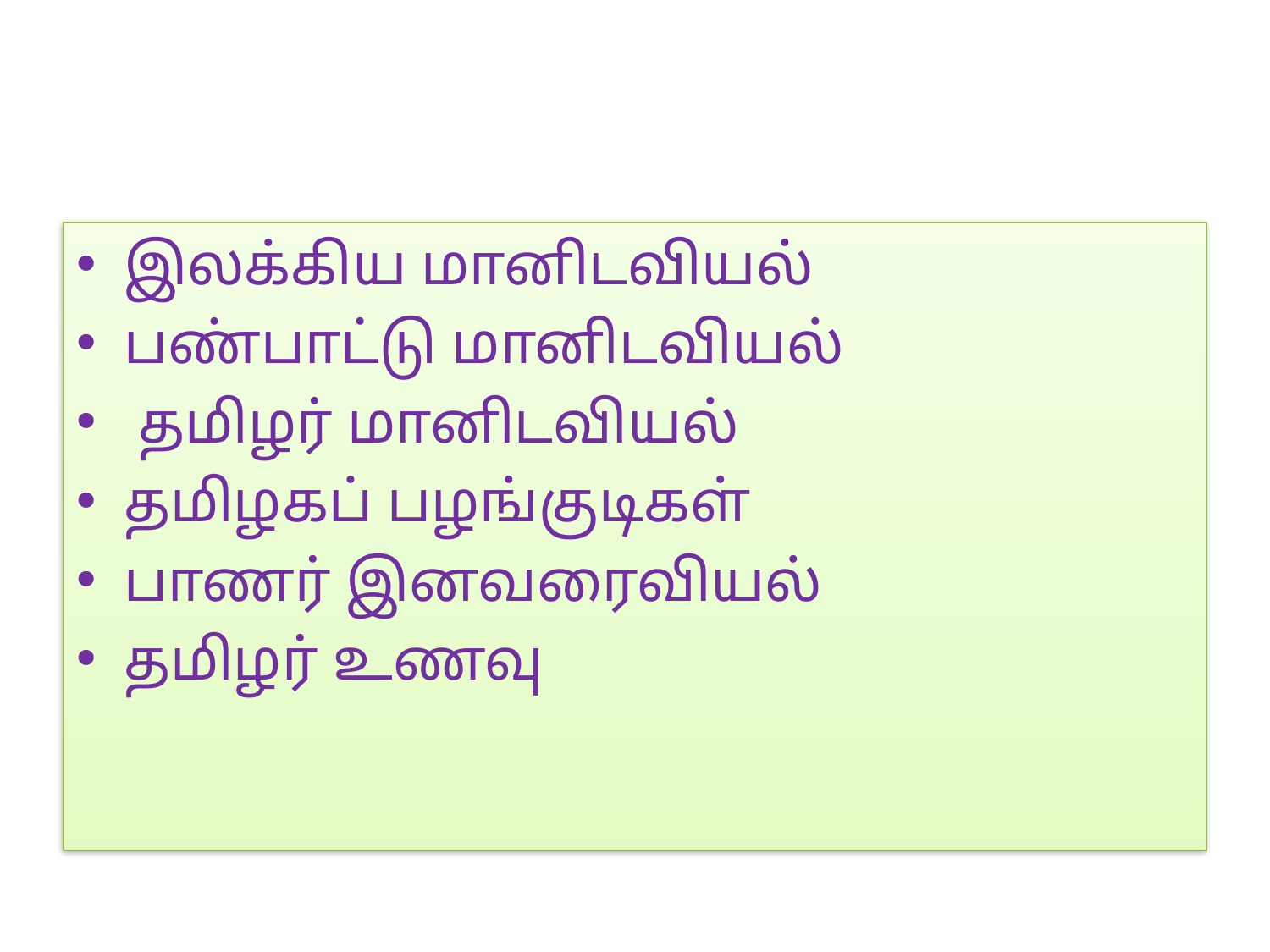

இலக்கிய மானிடவியல்
பண்பாட்டு மானிடவியல்
 தமிழர் மானிடவியல்
தமிழகப் பழங்குடிகள்
பாணர் இனவரைவியல்
தமிழர் உணவு